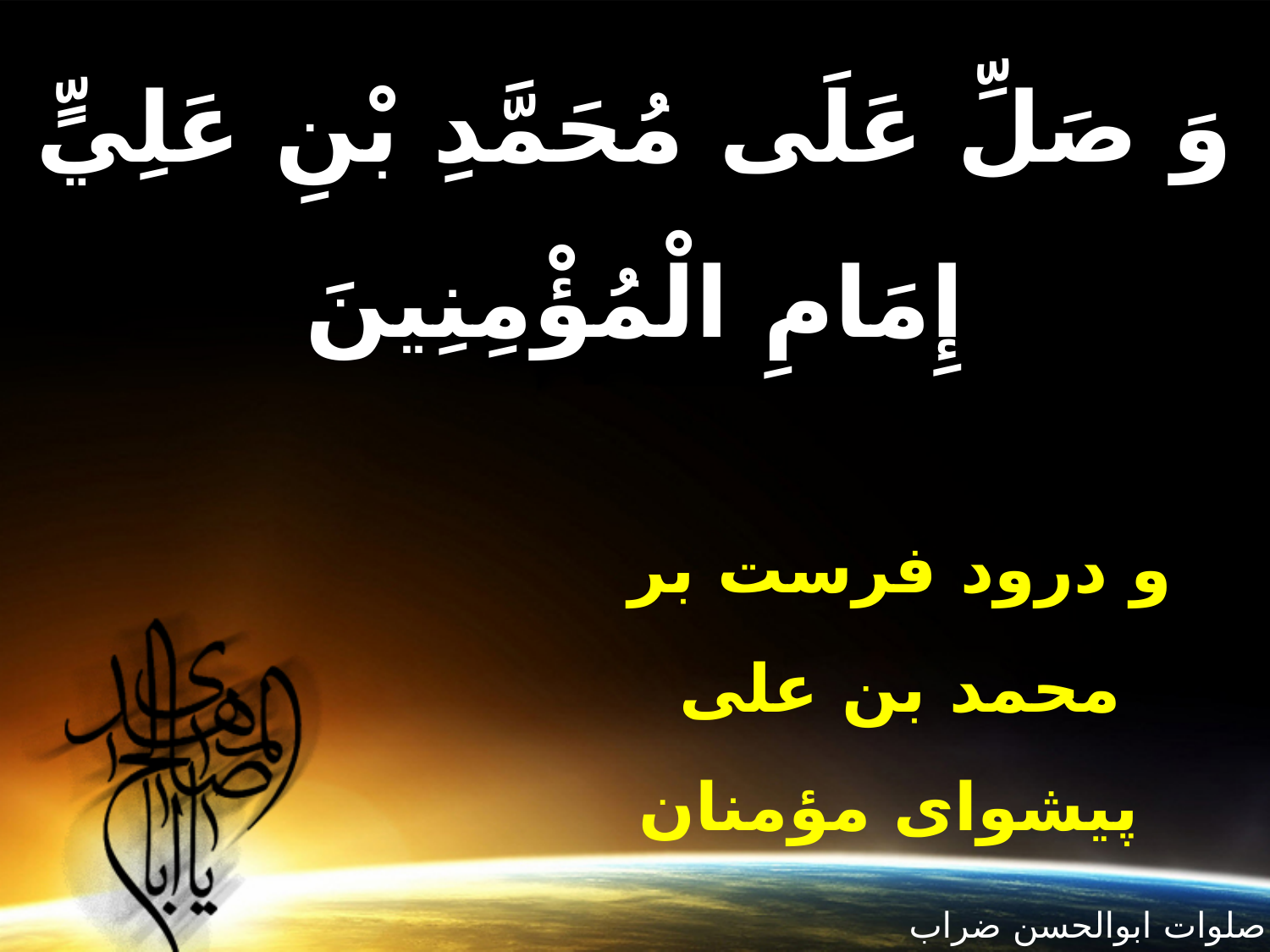

وَ صَلِّ عَلَى مُحَمَّدِ بْنِ عَلِيٍّ
إِمَامِ الْمُؤْمِنِينَ
و درود فرست بر
محمد بن على
پيشواى مؤمنان